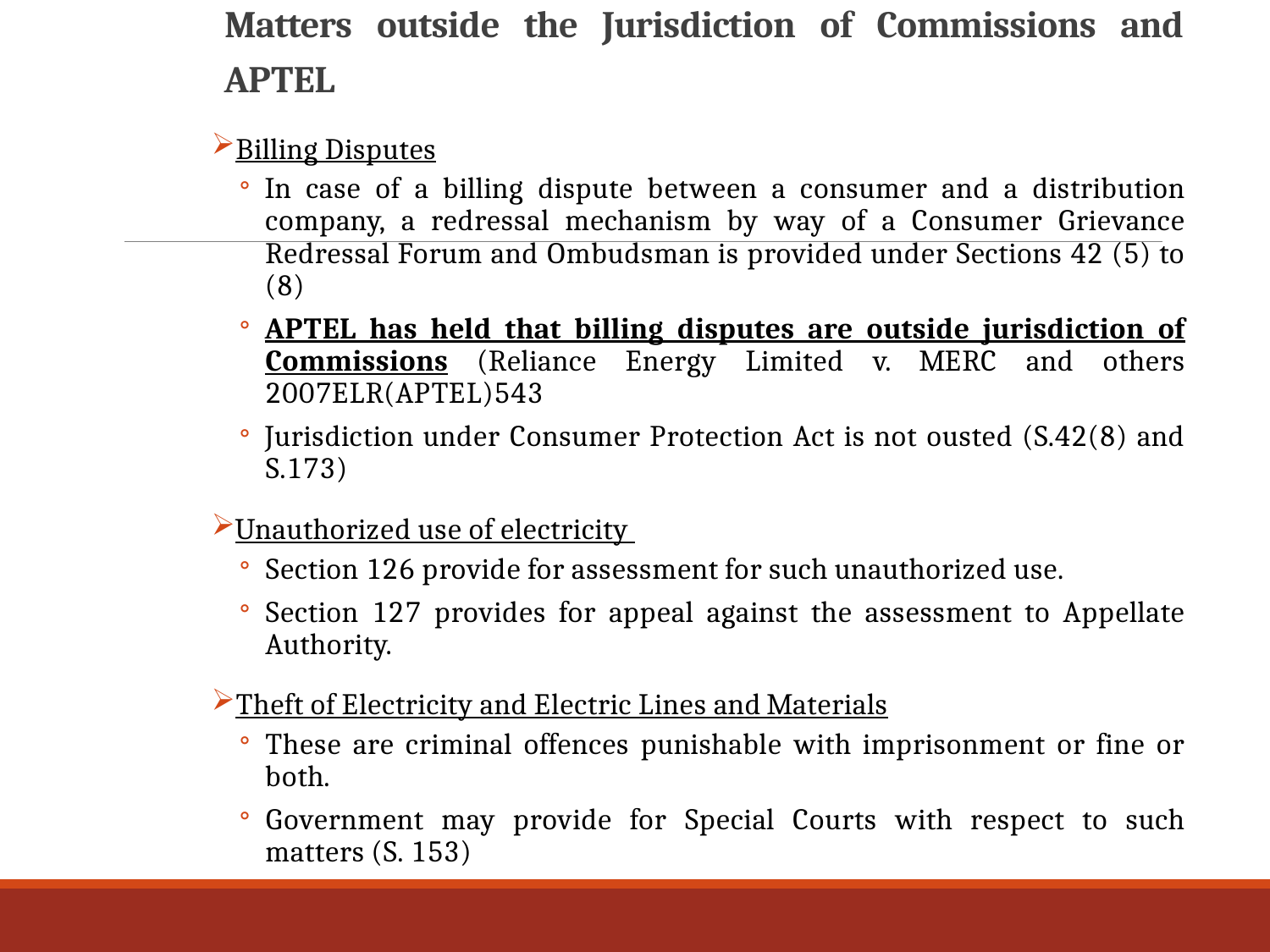

# Matters outside the Jurisdiction of Commissions and APTEL
Billing Disputes
In case of a billing dispute between a consumer and a distribution company, a redressal mechanism by way of a Consumer Grievance Redressal Forum and Ombudsman is provided under Sections 42 (5) to (8)
APTEL has held that billing disputes are outside jurisdiction of Commissions (Reliance Energy Limited v. MERC and others 2007ELR(APTEL)543
Jurisdiction under Consumer Protection Act is not ousted (S.42(8) and S.173)
Unauthorized use of electricity
Section 126 provide for assessment for such unauthorized use.
Section 127 provides for appeal against the assessment to Appellate Authority.
Theft of Electricity and Electric Lines and Materials
These are criminal offences punishable with imprisonment or fine or both.
Government may provide for Special Courts with respect to such matters (S. 153)